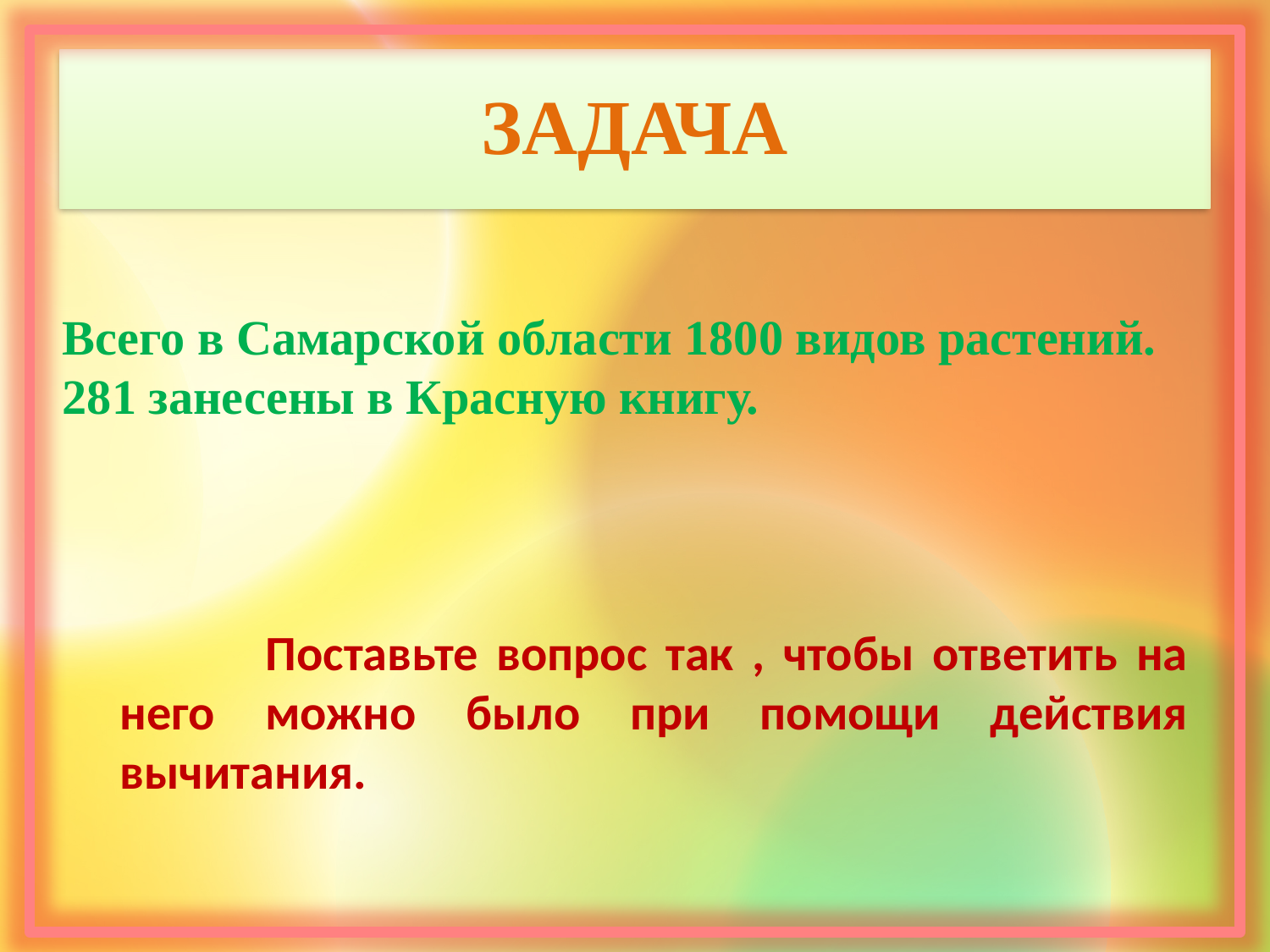

# ЗАДАЧА
Всего в Самарской области 1800 видов растений.
281 занесены в Красную книгу.

		 Поставьте вопрос так , чтобы ответить на него можно было при помощи действия вычитания.